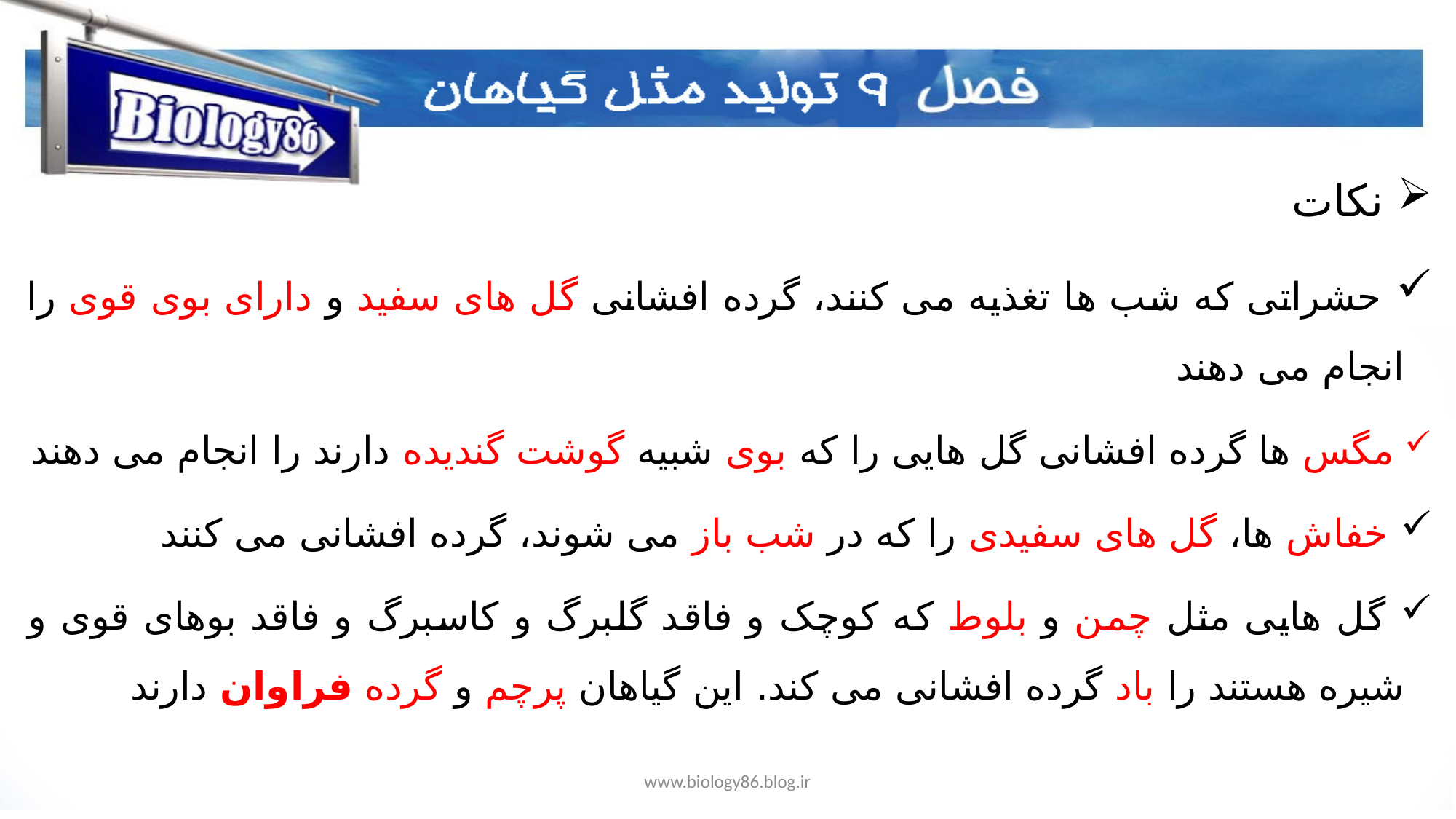

نکات
 حشراتی که شب ها تغذیه می کنند، گرده افشانی گل های سفید و دارای بوی قوی را انجام می دهند
 مگس ها گرده افشانی گل هایی را که بوی شبیه گوشت گندیده دارند را انجام می دهند
 خفاش ها، گل های سفیدی را که در شب باز می شوند، گرده افشانی می کنند
 گل هایی مثل چمن و بلوط که کوچک و فاقد گلبرگ و کاسبرگ و فاقد بوهای قوی و شیره هستند را باد گرده افشانی می کند. این گیاهان پرچم و گرده فراوان دارند
www.biology86.blog.ir